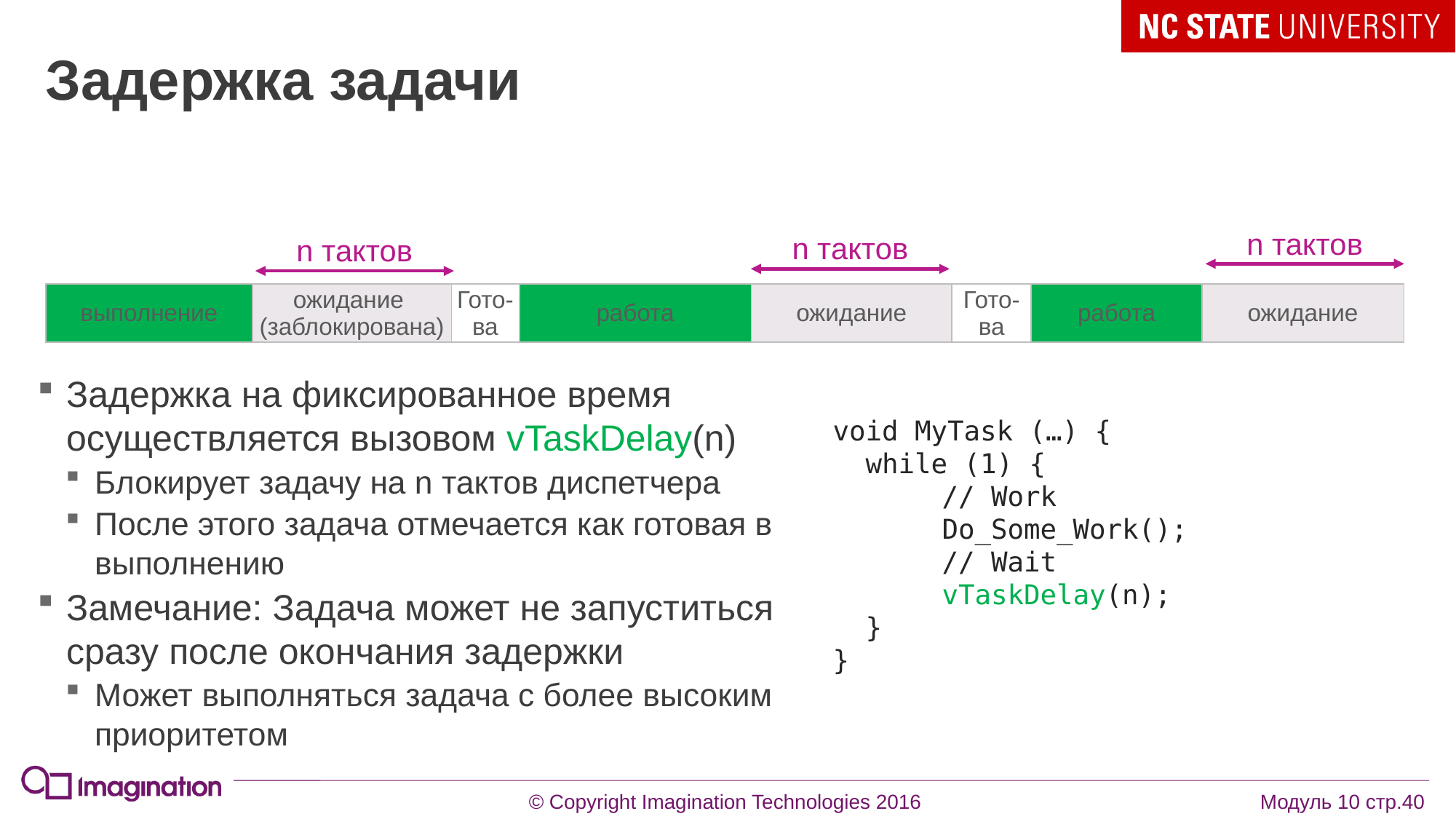

# Задержка задачи

n тактов
n тактов
n тактов
| выполнение | ожидание (заблокирована) | Гото-ва | работа | ожидание | Гото-ва | работа | ожидание |
| --- | --- | --- | --- | --- | --- | --- | --- |
Задержка на фиксированное время осуществляется вызовом vTaskDelay(n)
Блокирует задачу на n тактов диспетчера
После этого задача отмечается как готовая в выполнению
Замечание: Задача может не запуститься сразу после окончания задержки
Может выполняться задача с более высоким приоритетом

void MyTask (…) {
  while (1) {
	// Work
	Do_Some_Work();
	// Wait
	vTaskDelay(n);
  }
}